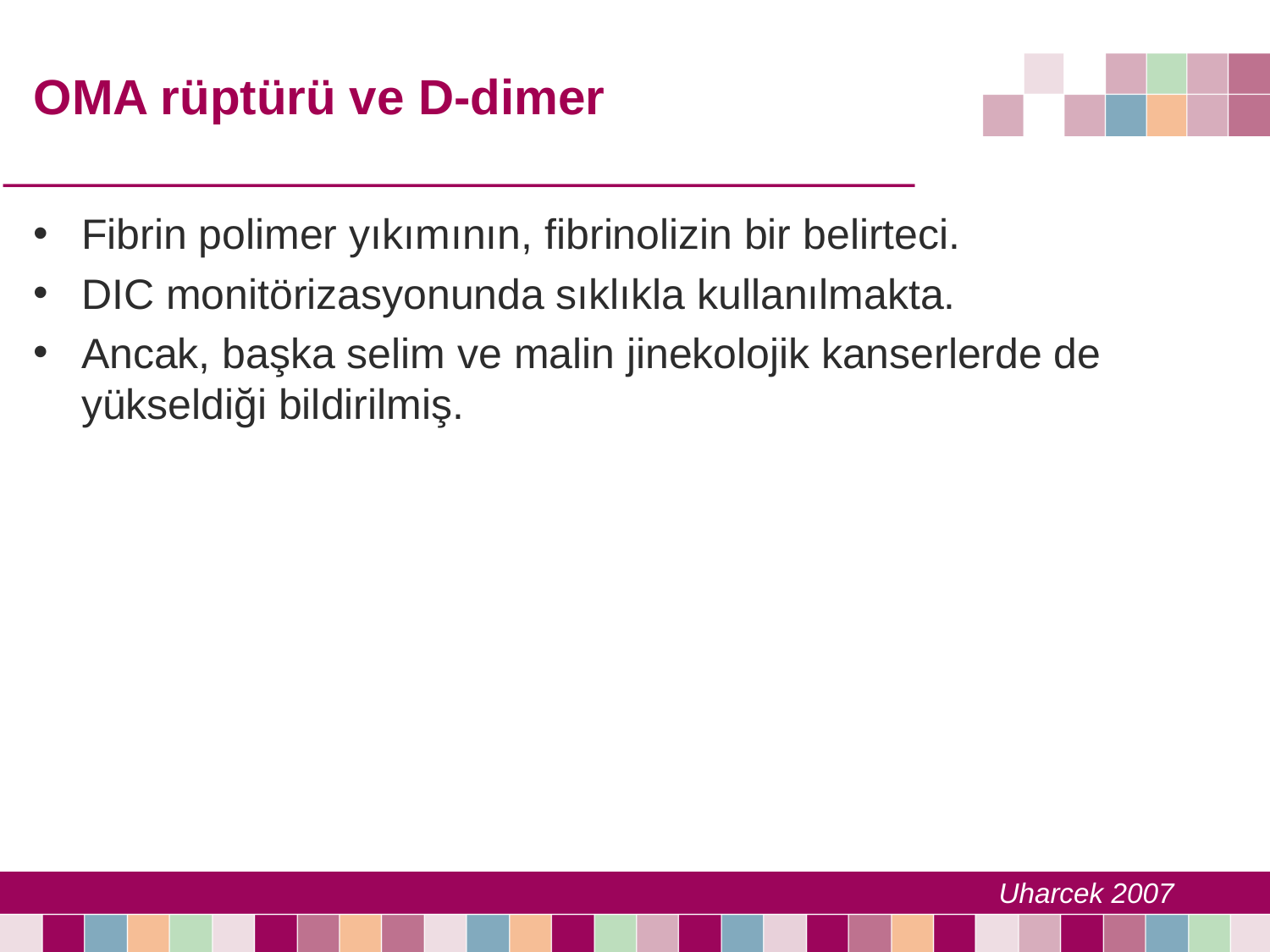

# OMA rüptürü ve D-dimer
Fibrin polimer yıkımının, fibrinolizin bir belirteci.
DIC monitörizasyonunda sıklıkla kullanılmakta.
Ancak, başka selim ve malin jinekolojik kanserlerde de yükseldiği bildirilmiş.
Uharcek 2007